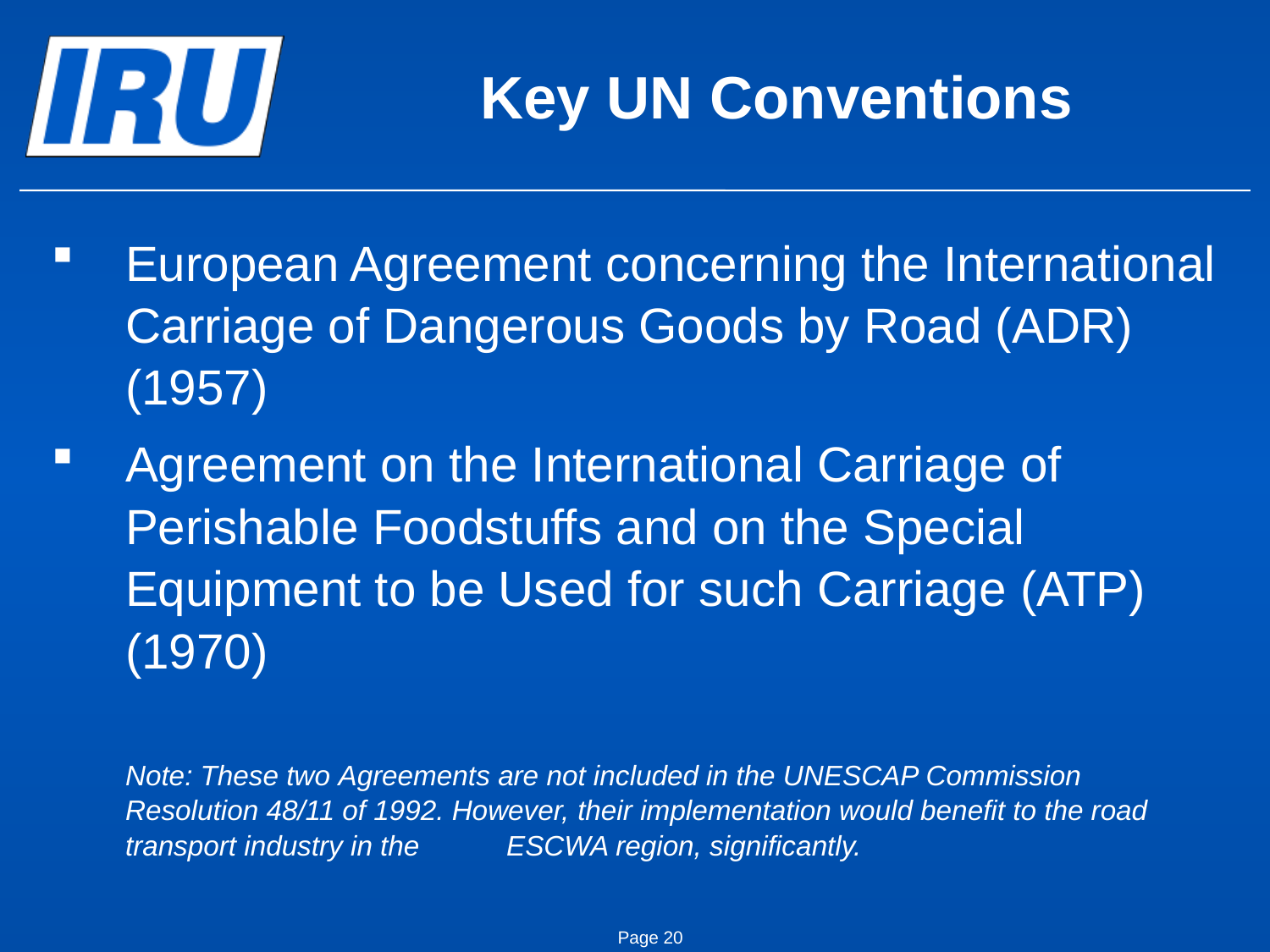

# Key UN Conventions
European Agreement concerning the International Carriage of Dangerous Goods by Road (ADR) (1957)
Agreement on the International Carriage of Perishable Foodstuffs and on the Special Equipment to be Used for such Carriage (ATP) (1970)
Note: These two Agreements are not included in the UNESCAP Commission Resolution 48/11 of 1992. However, their implementation would benefit to the road transport industry in the	ESCWA region, significantly.

Page 20